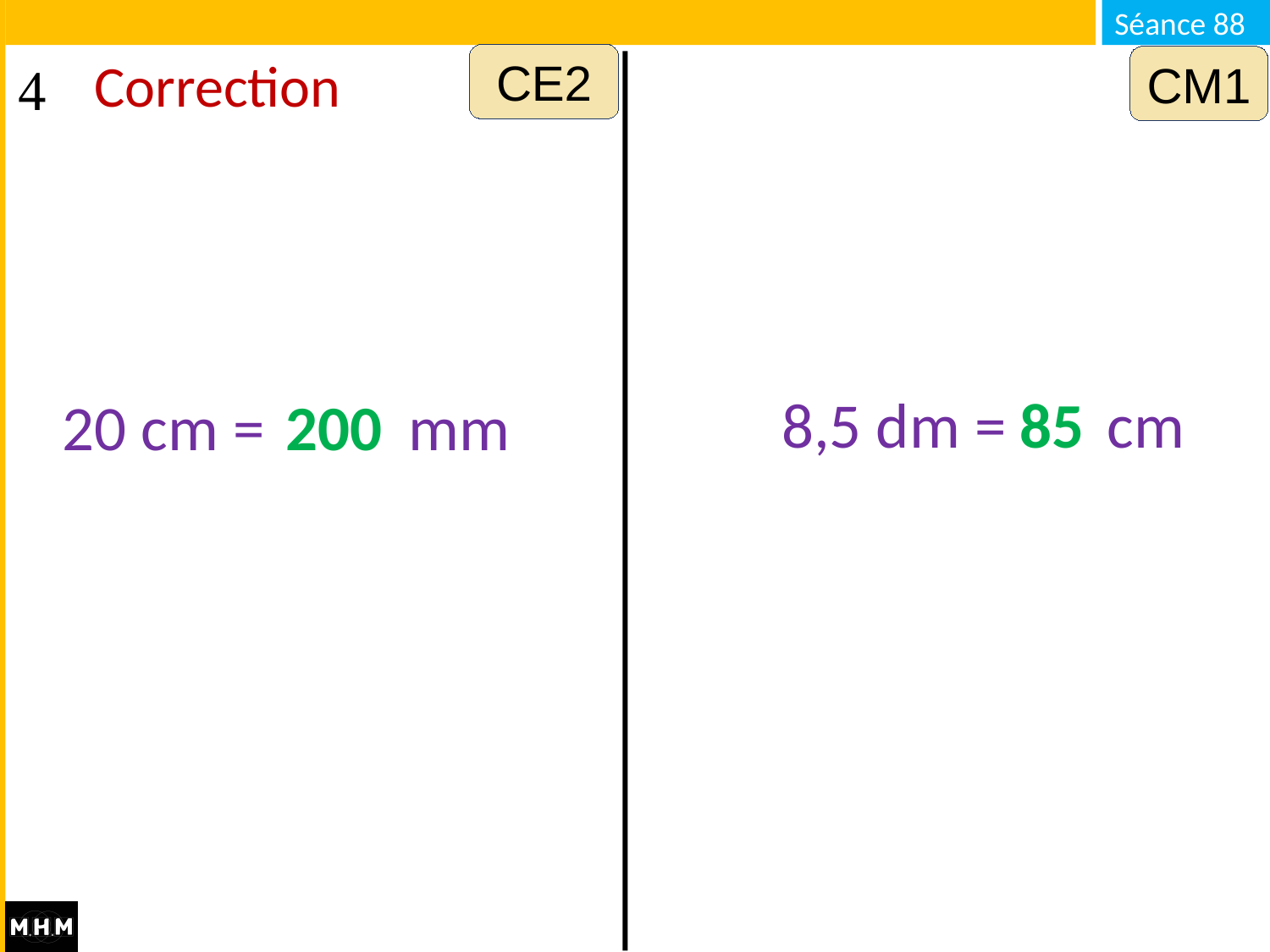

CE2
CM1
# Correction

8,5 dm =  …  cm
85
20 cm =  …     mm
200